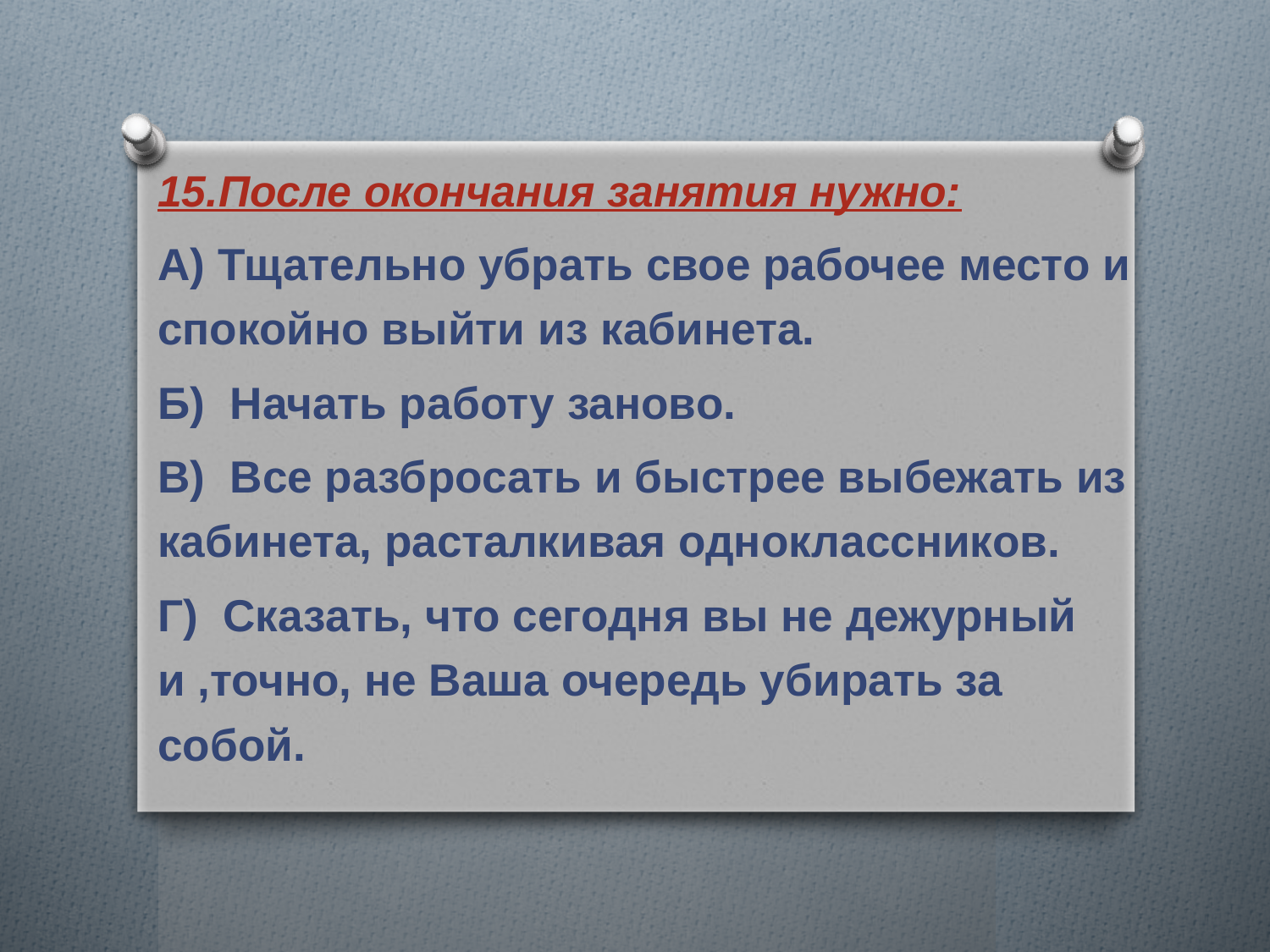

15.После окончания занятия нужно:
А) Тщательно убрать свое рабочее место и спокойно выйти из кабинета.
Б)  Начать работу заново.
В)  Все разбросать и быстрее выбежать из кабинета, расталкивая одноклассников.
Г)  Сказать, что сегодня вы не дежурный   и ,точно, не Ваша очередь убирать за собой.